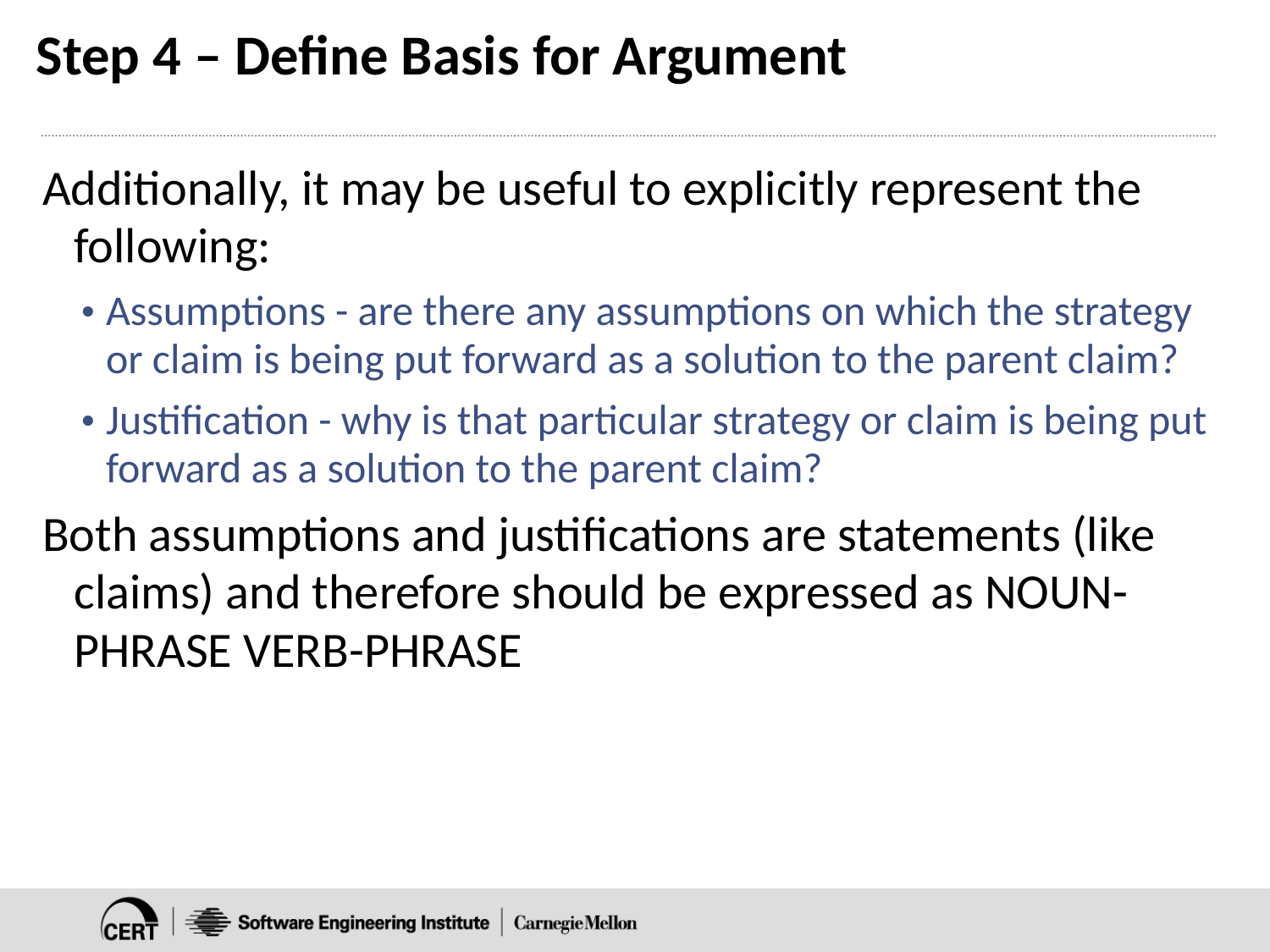

# Step 4 – Define Basis for Argument
Additionally, it may be useful to explicitly represent the following:
Assumptions - are there any assumptions on which the strategy or claim is being put forward as a solution to the parent claim?
Justification - why is that particular strategy or claim is being put forward as a solution to the parent claim?
Both assumptions and justifications are statements (like claims) and therefore should be expressed as NOUN-PHRASE VERB-PHRASE